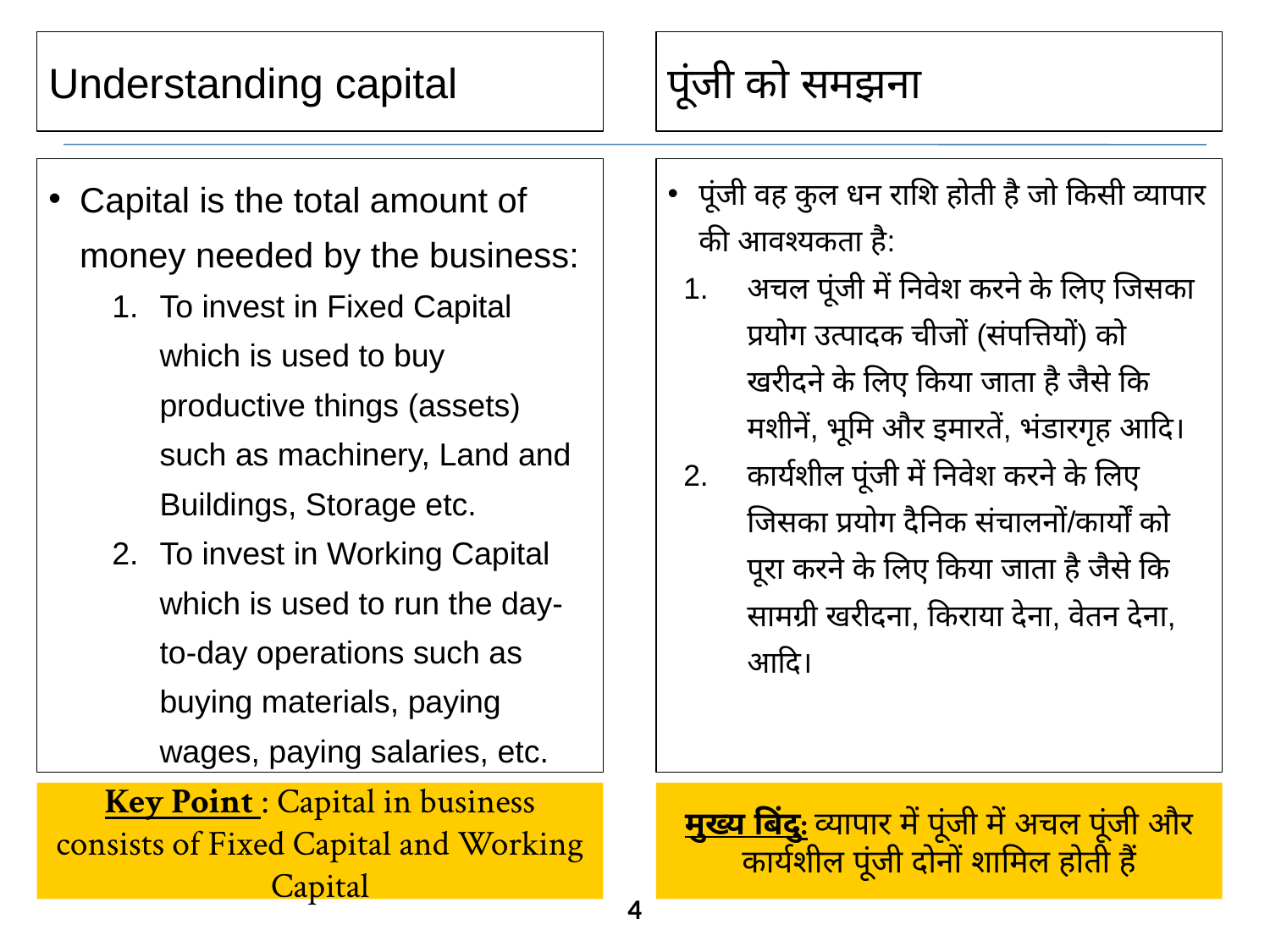

Understanding capital
पूंजी को समझना
Capital is the total amount of money needed by the business:
To invest in Fixed Capital which is used to buy productive things (assets) such as machinery, Land and Buildings, Storage etc.
To invest in Working Capital which is used to run the day-to-day operations such as buying materials, paying wages, paying salaries, etc.
पूंजी वह कुल धन राशि होती है जो किसी व्यापार की आवश्यकता है:
अचल पूंजी में निवेश करने के लिए जिसका प्रयोग उत्पादक चीजों (संपत्तियों) को खरीदने के लिए किया जाता है जैसे कि मशीनें, भूमि और इमारतें, भंडारगृह आदि।
कार्यशील पूंजी में निवेश करने के लिए जिसका प्रयोग दैनिक संचालनों/कार्यों को पूरा करने के लिए किया जाता है जैसे कि सामग्री खरीदना, किराया देना, वेतन देना, आदि।

Key Point : Capital in business consists of Fixed Capital and Working Capital
मुख्य बिंदु: व्यापार में पूंजी में अचल पूंजी और कार्यशील पूंजी दोनों शामिल होती हैं
4